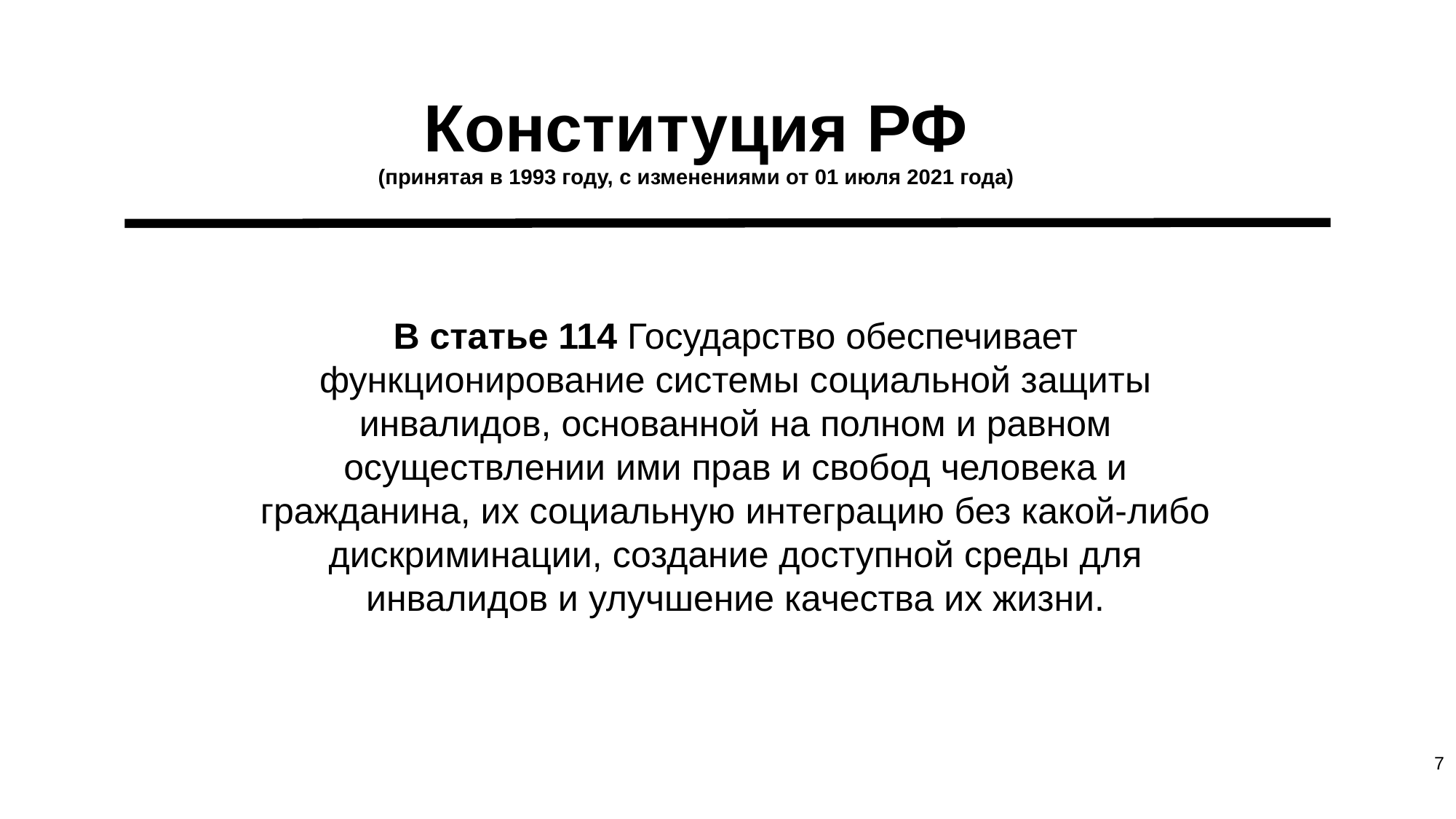

# Конституция РФ (принятая в 1993 году, с изменениями от 01 июля 2021 года)
В статье 114 Государство обеспечивает функционирование системы социальной защиты инвалидов, основанной на полном и равном осуществлении ими прав и свобод человека и гражданина, их социальную интеграцию без какой-либо дискриминации, создание доступной среды для инвалидов и улучшение качества их жизни.
7